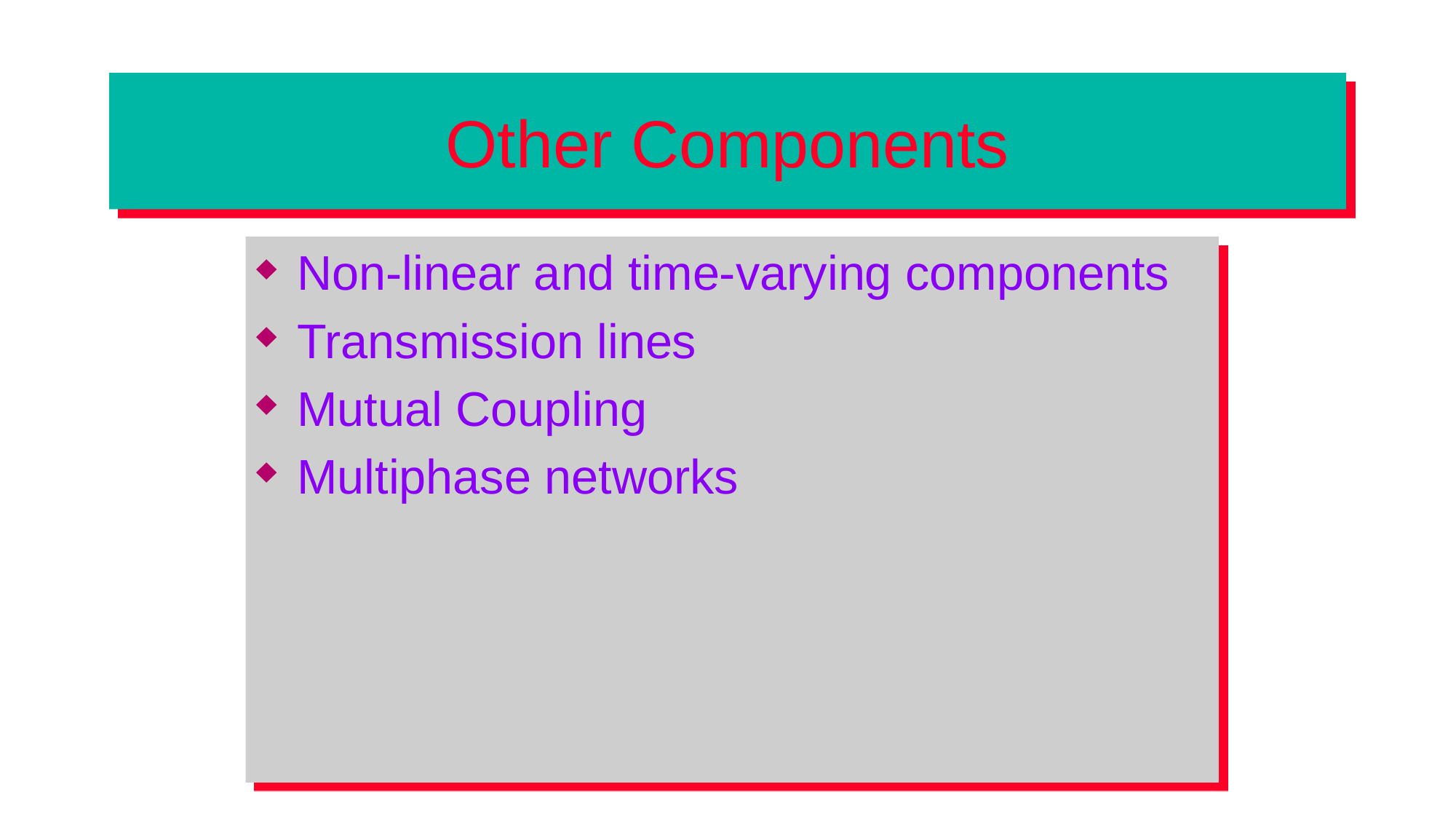

# Other Components
Non-linear and time-varying components
Transmission lines
Mutual Coupling
Multiphase networks